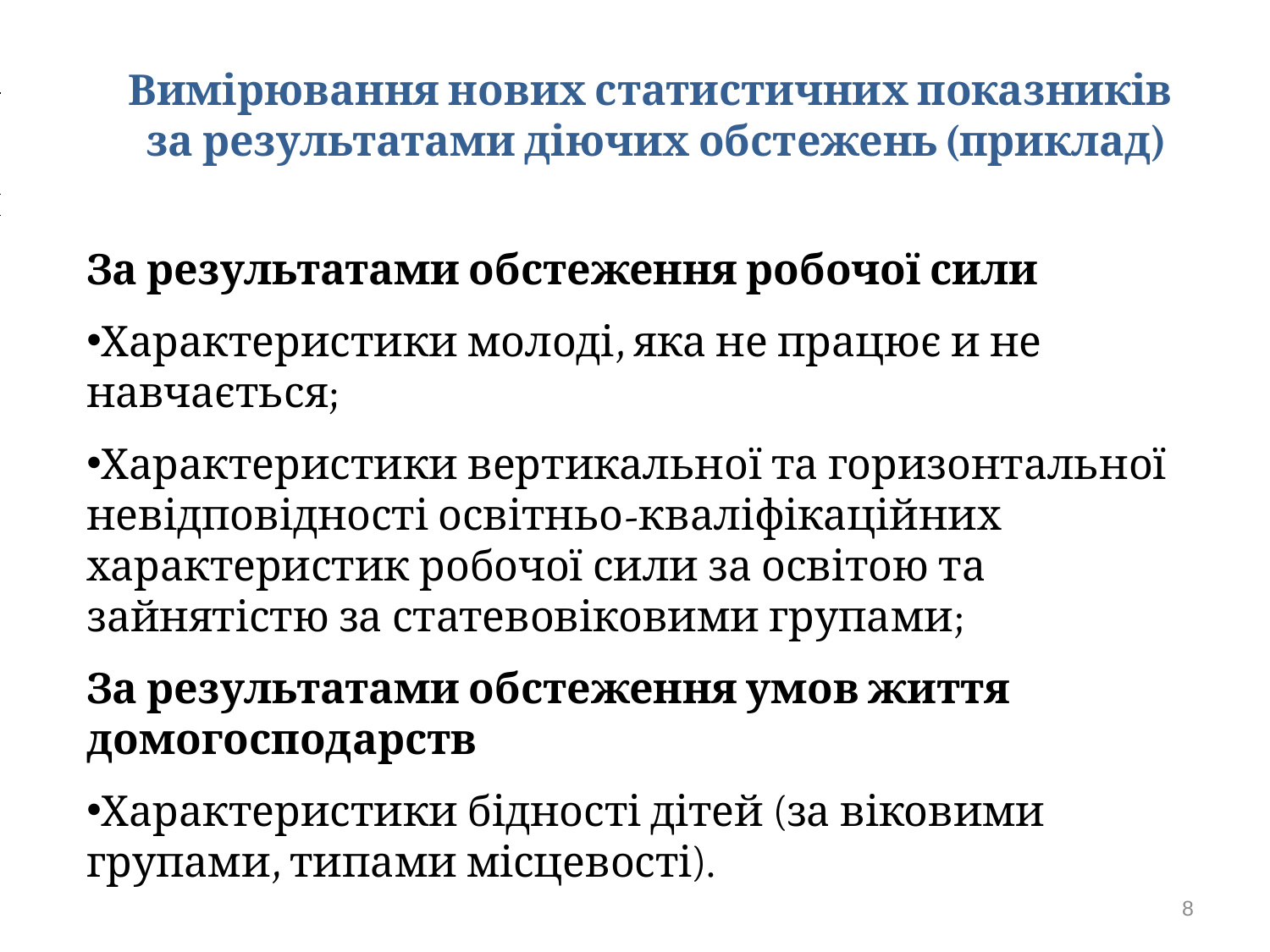

Вимірювання нових статистичних показників
за результатами діючих обстежень (приклад)

За результатами обстеження робочої сили
Характеристики молоді, яка не працює и не навчається;
Характеристики вертикальної та горизонтальної невідповідності освітньо-кваліфікаційних характеристик робочої сили за освітою та зайнятістю за статевовіковими групами;
За результатами обстеження умов життя домогосподарств
Характеристики бідності дітей (за віковими групами, типами місцевості).
8